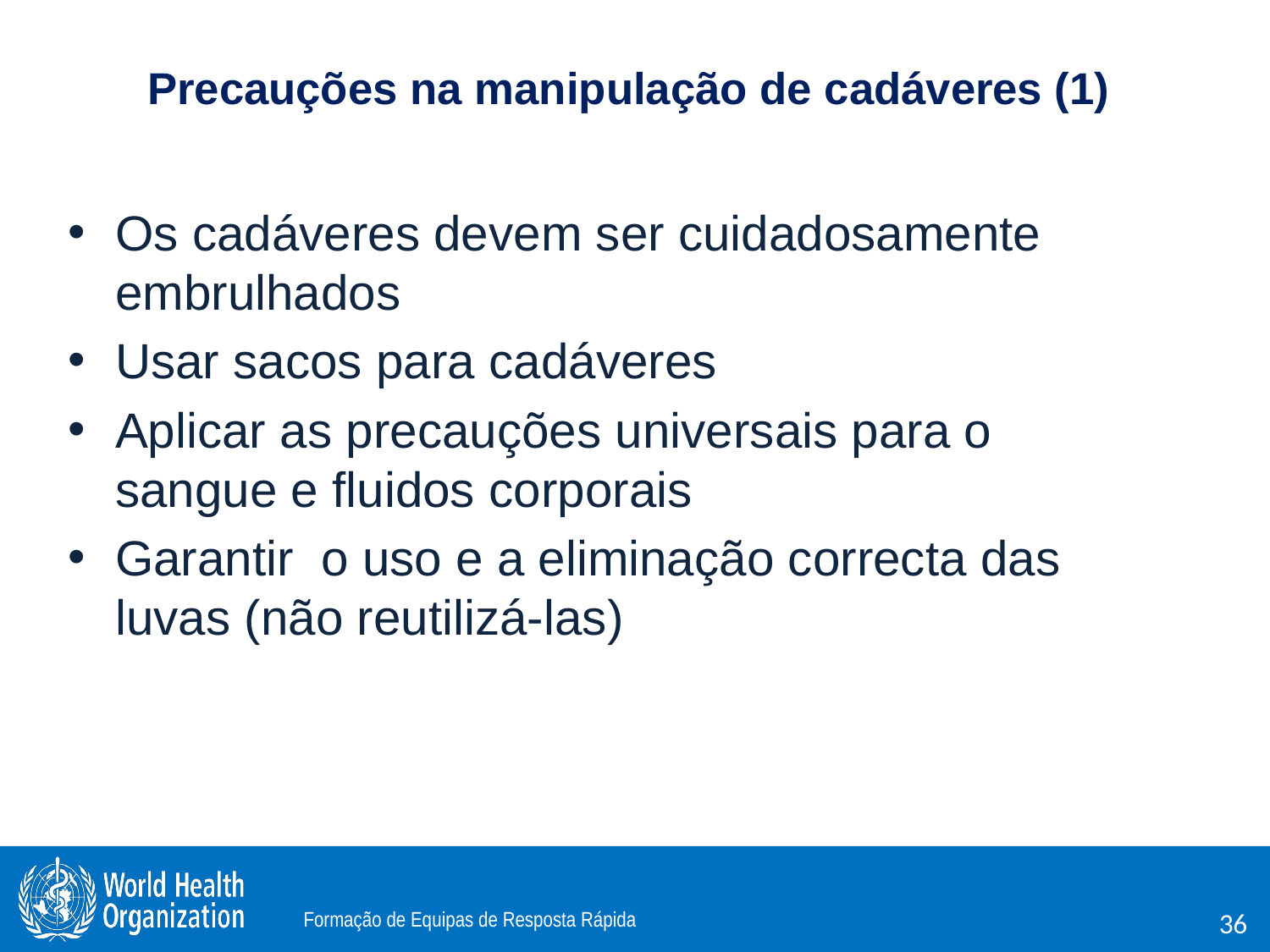

# Precauções na manipulação de cadáveres (1)

Os cadáveres devem ser cuidadosamente embrulhados
Usar sacos para cadáveres
Aplicar as precauções universais para o sangue e fluidos corporais
Garantir  o uso e a eliminação correcta das luvas (não reutilizá-las)